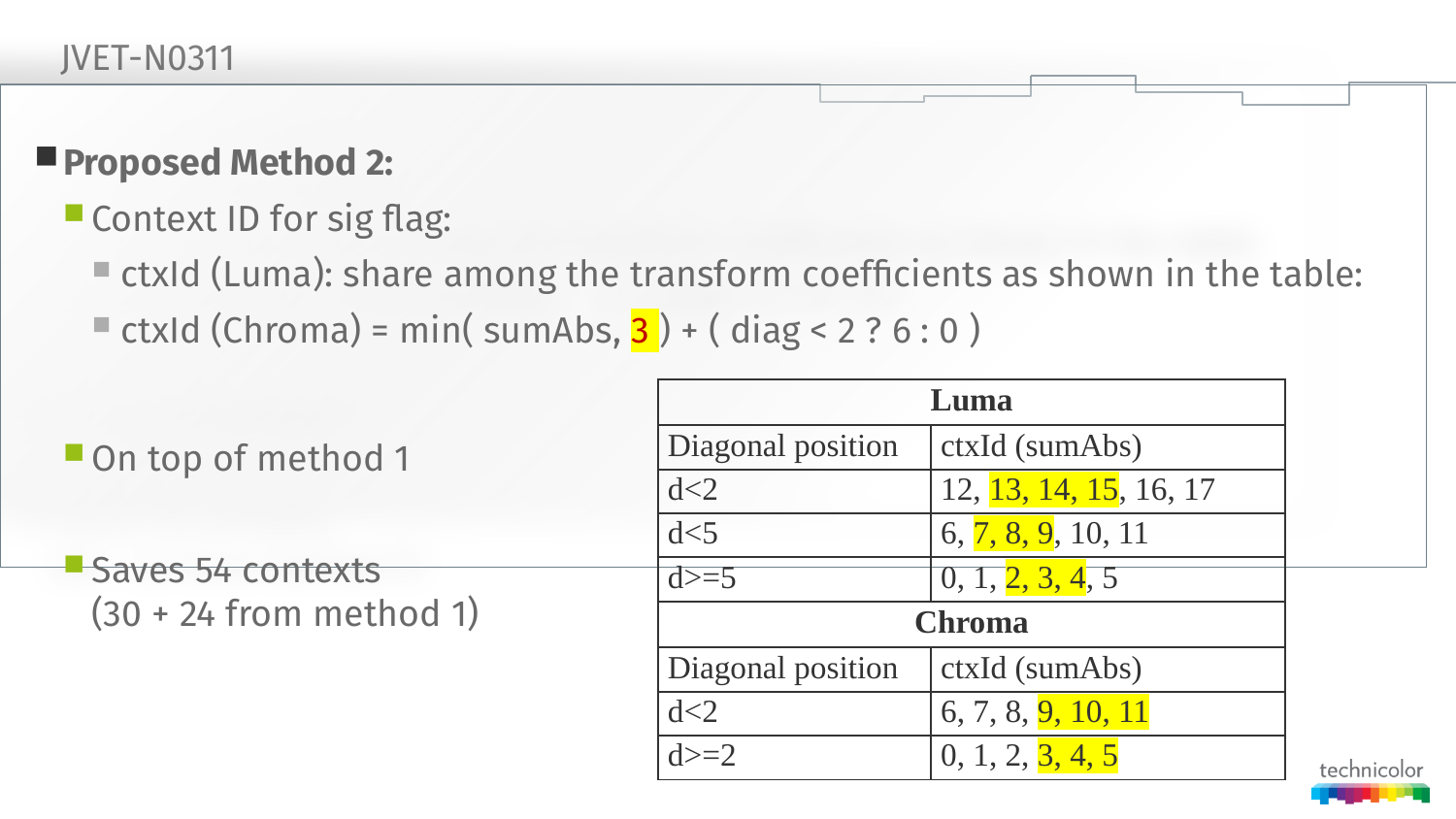

# JVET-N0311

Proposed Method 2:
Context ID for sig flag:
ctxId (Luma): share among the transform coefficients as shown in the table:
ctxId (Chroma) = min( sumAbs, 3 ) + ( diag < 2 ? 6 : 0 )

On top of method 1

Saves 54 contexts
(30 + 24 from method 1)

| Luma |  |
| --- | --- |
| Diagonal position | ctxId (sumAbs) |
| d<2 | 12, 13, 14, 15, 16, 17 |
| d<5 | 6, 7, 8, 9, 10, 11 |
| d>=5 | 0, 1, 2, 3, 4, 5 |
| Chroma |  |
| --- | --- |
| Diagonal position | ctxId (sumAbs) |
| d<2 | 6, 7, 8, 9, 10, 11 |
| d>=2 | 0, 1, 2, 3, 4, 5 |